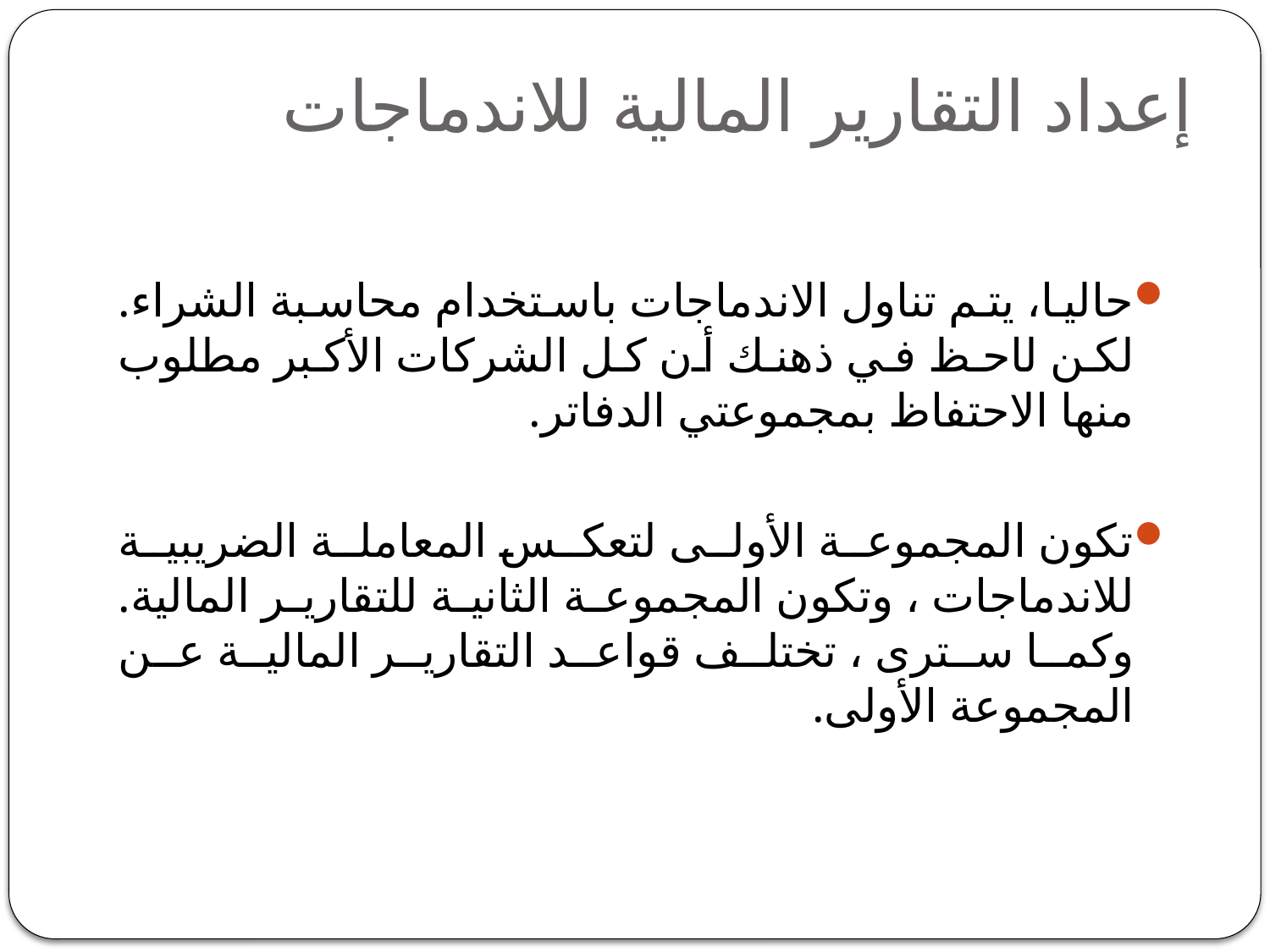

# إعداد التقارير المالية للاندماجات
حاليا، يتم تناول الاندماجات باستخدام محاسبة الشراء. لكن لاحظ في ذهنك أن كل الشركات الأكبر مطلوب منها الاحتفاظ بمجموعتي الدفاتر.

تكون المجموعة الأولى لتعكس المعاملة الضريبية للاندماجات ، وتكون المجموعة الثانية للتقارير المالية. وكما سترى ، تختلف قواعد التقارير المالية عن المجموعة الأولى.